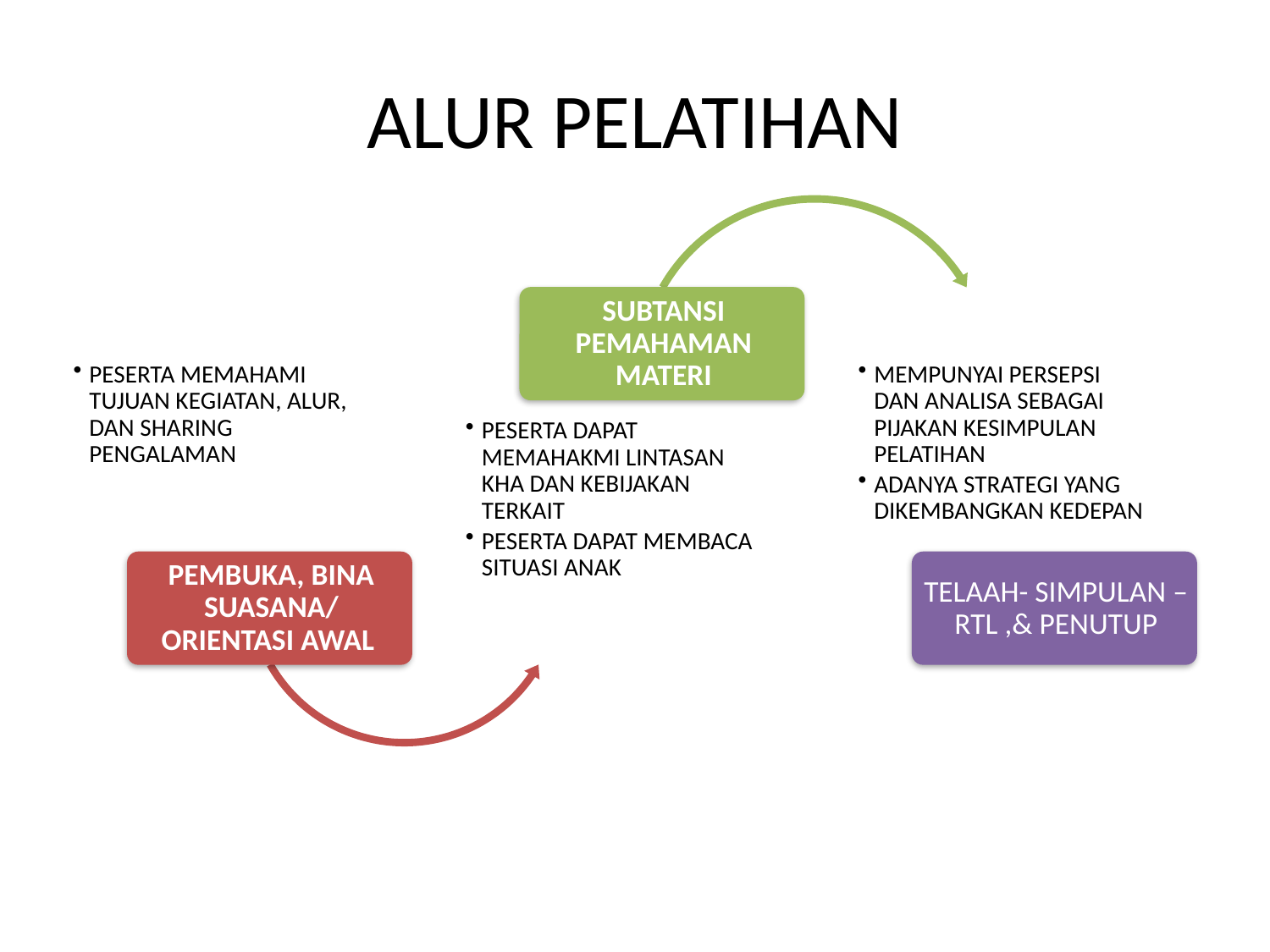

# ALUR PELATIHAN
PESERTA MEMAHAMI TUJUAN KEGIATAN, ALUR, DAN SHARING PENGALAMAN
PEMBUKA, BINA SUASANA/ ORIENTASI AWAL
PESERTA DAPAT MEMAHAKMI LINTASAN KHA DAN KEBIJAKAN TERKAIT
PESERTA DAPAT MEMBACA SITUASI ANAK
SUBTANSI PEMAHAMAN MATERI
MEMPUNYAI PERSEPSI DAN ANALISA SEBAGAI PIJAKAN KESIMPULAN PELATIHAN
ADANYA STRATEGI YANG DIKEMBANGKAN KEDEPAN
TELAAH- SIMPULAN – RTL ,& PENUTUP